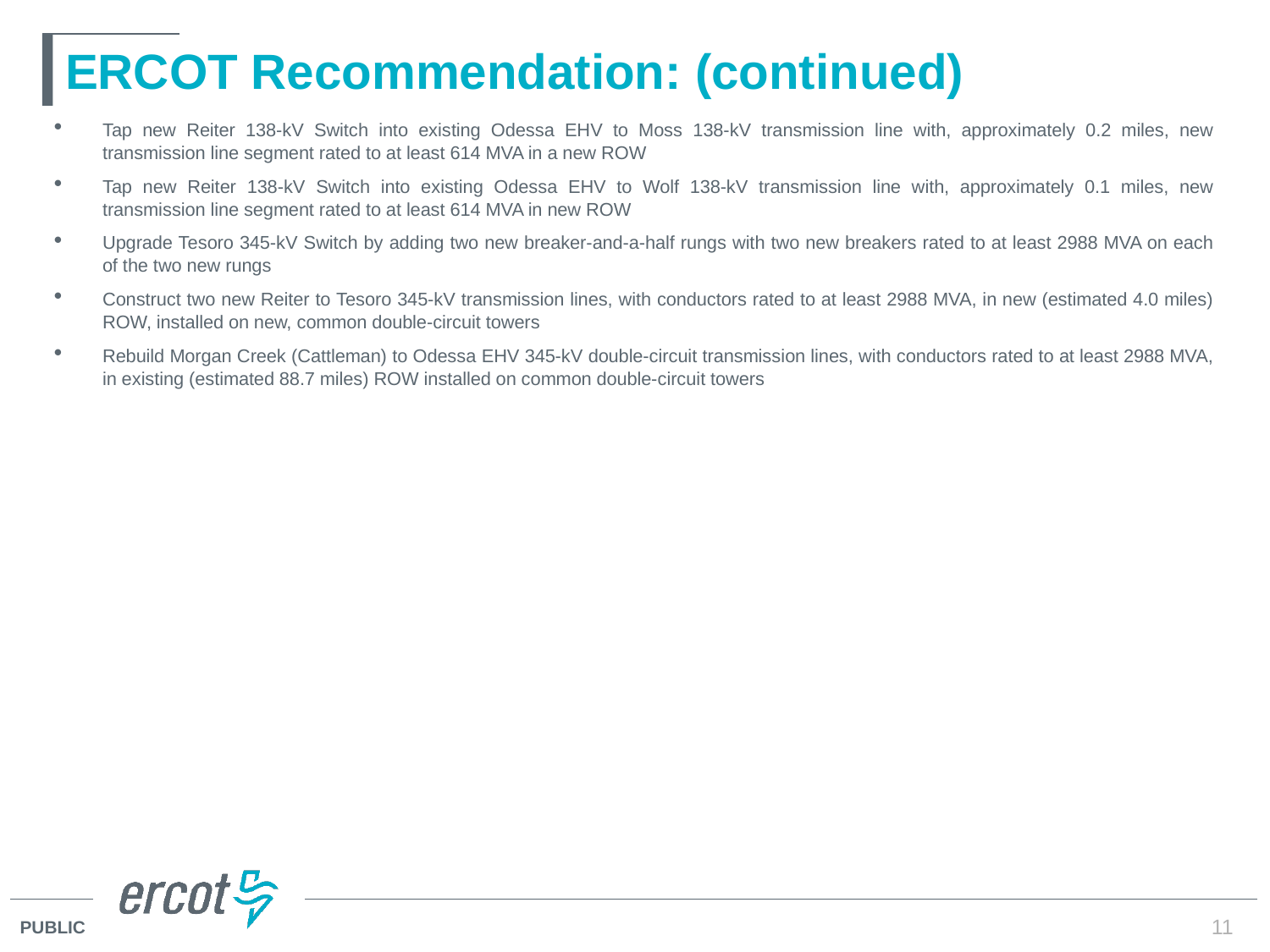

# ERCOT Recommendation: (continued)
Tap new Reiter 138-kV Switch into existing Odessa EHV to Moss 138-kV transmission line with, approximately 0.2 miles, new transmission line segment rated to at least 614 MVA in a new ROW
Tap new Reiter 138-kV Switch into existing Odessa EHV to Wolf 138-kV transmission line with, approximately 0.1 miles, new transmission line segment rated to at least 614 MVA in new ROW
Upgrade Tesoro 345-kV Switch by adding two new breaker-and-a-half rungs with two new breakers rated to at least 2988 MVA on each of the two new rungs
Construct two new Reiter to Tesoro 345-kV transmission lines, with conductors rated to at least 2988 MVA, in new (estimated 4.0 miles) ROW, installed on new, common double-circuit towers
Rebuild Morgan Creek (Cattleman) to Odessa EHV 345-kV double-circuit transmission lines, with conductors rated to at least 2988 MVA, in existing (estimated 88.7 miles) ROW installed on common double-circuit towers
11